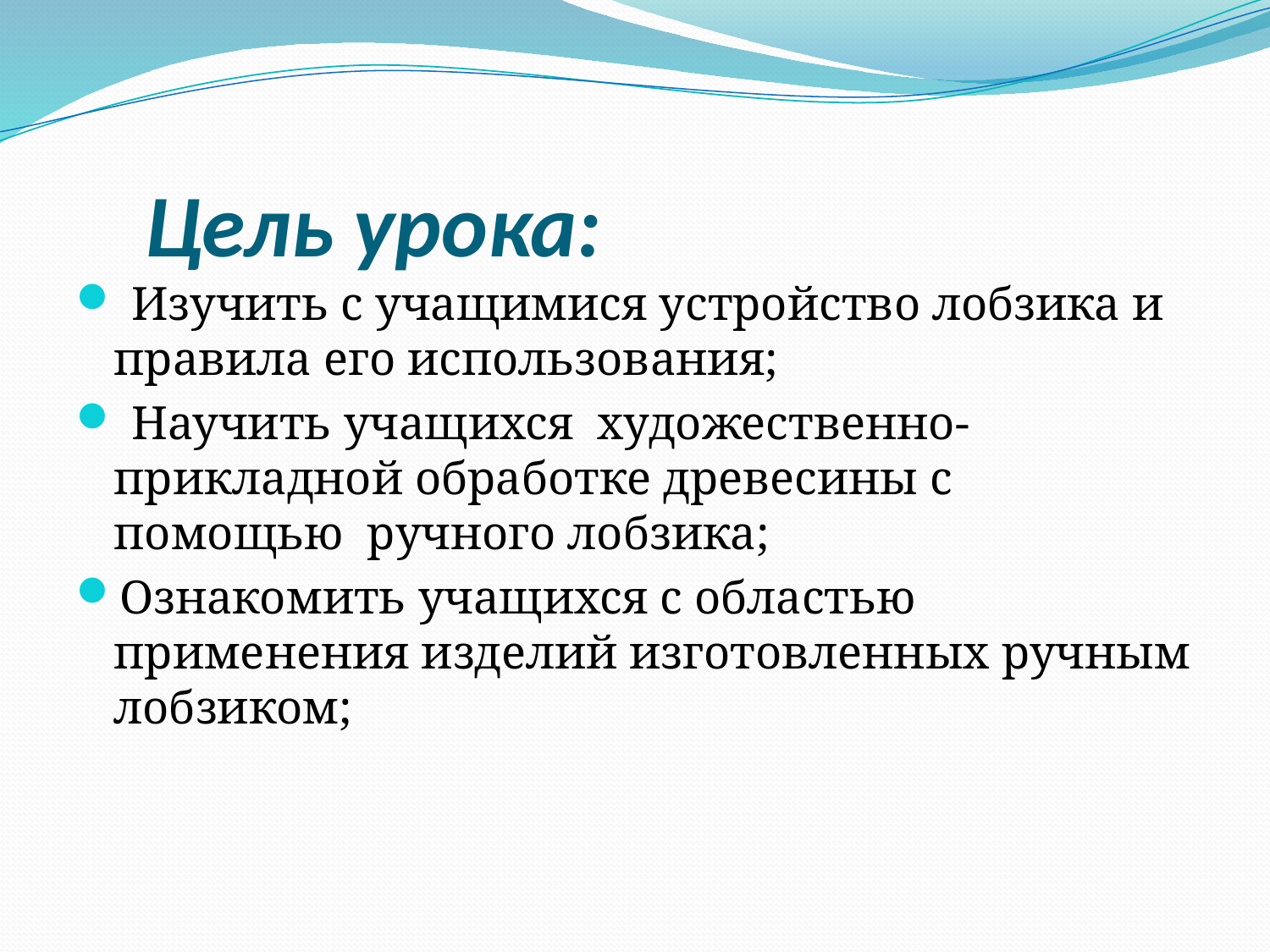

# Цель урока:
 Изучить с учащимися устройство лобзика и правила его использования;
 Научить учащихся  художественно-прикладной обработке древесины с помощью  ручного лобзика;
Ознакомить учащихся с областью применения изделий изготовленных ручным лобзиком;